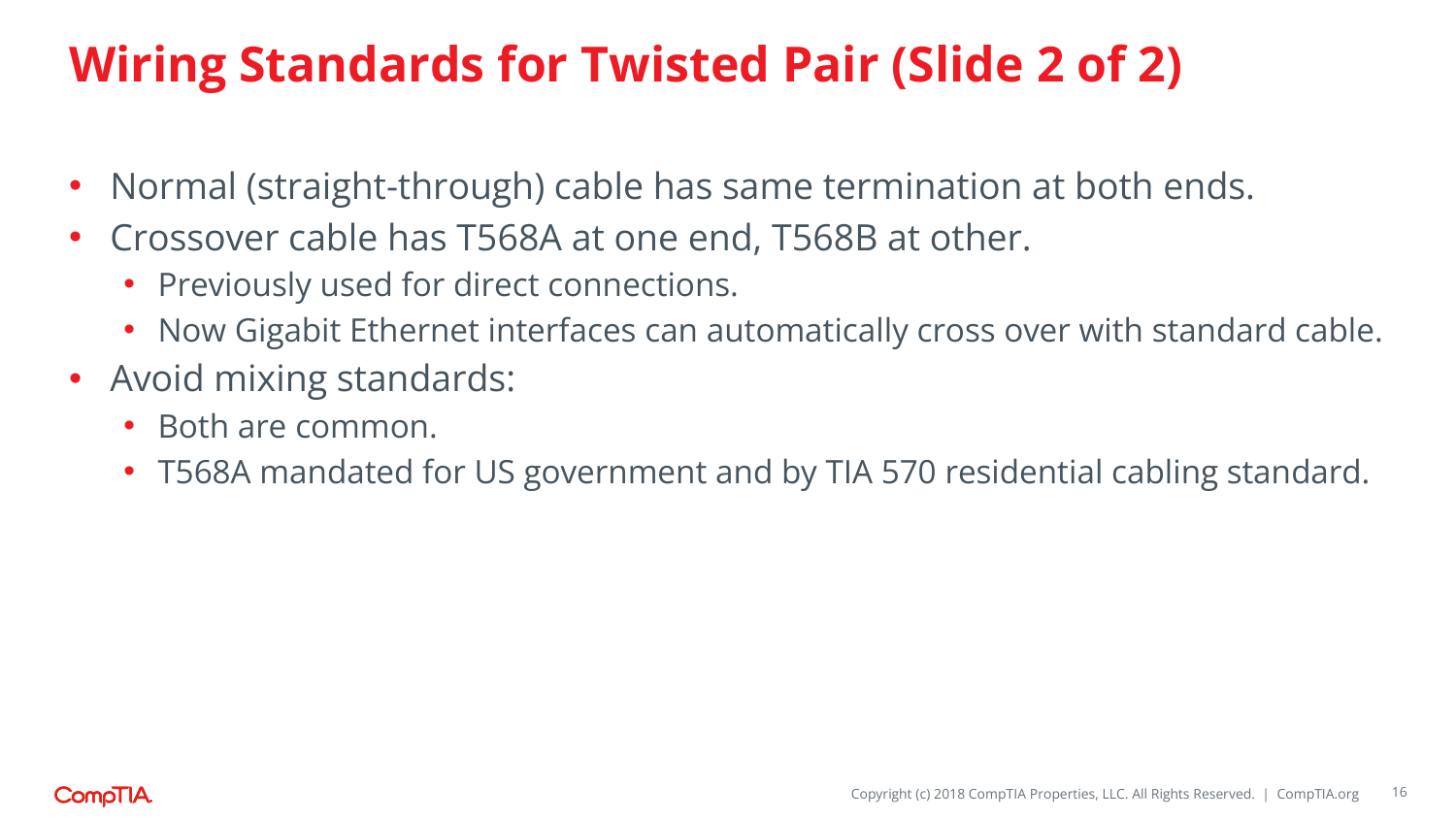

# Wiring Standards for Twisted Pair (Slide 2 of 2)
Normal (straight-through) cable has same termination at both ends.
Crossover cable has T568A at one end, T568B at other.
Previously used for direct connections.
Now Gigabit Ethernet interfaces can automatically cross over with standard cable.
Avoid mixing standards:
Both are common.
T568A mandated for US government and by TIA 570 residential cabling standard.
16